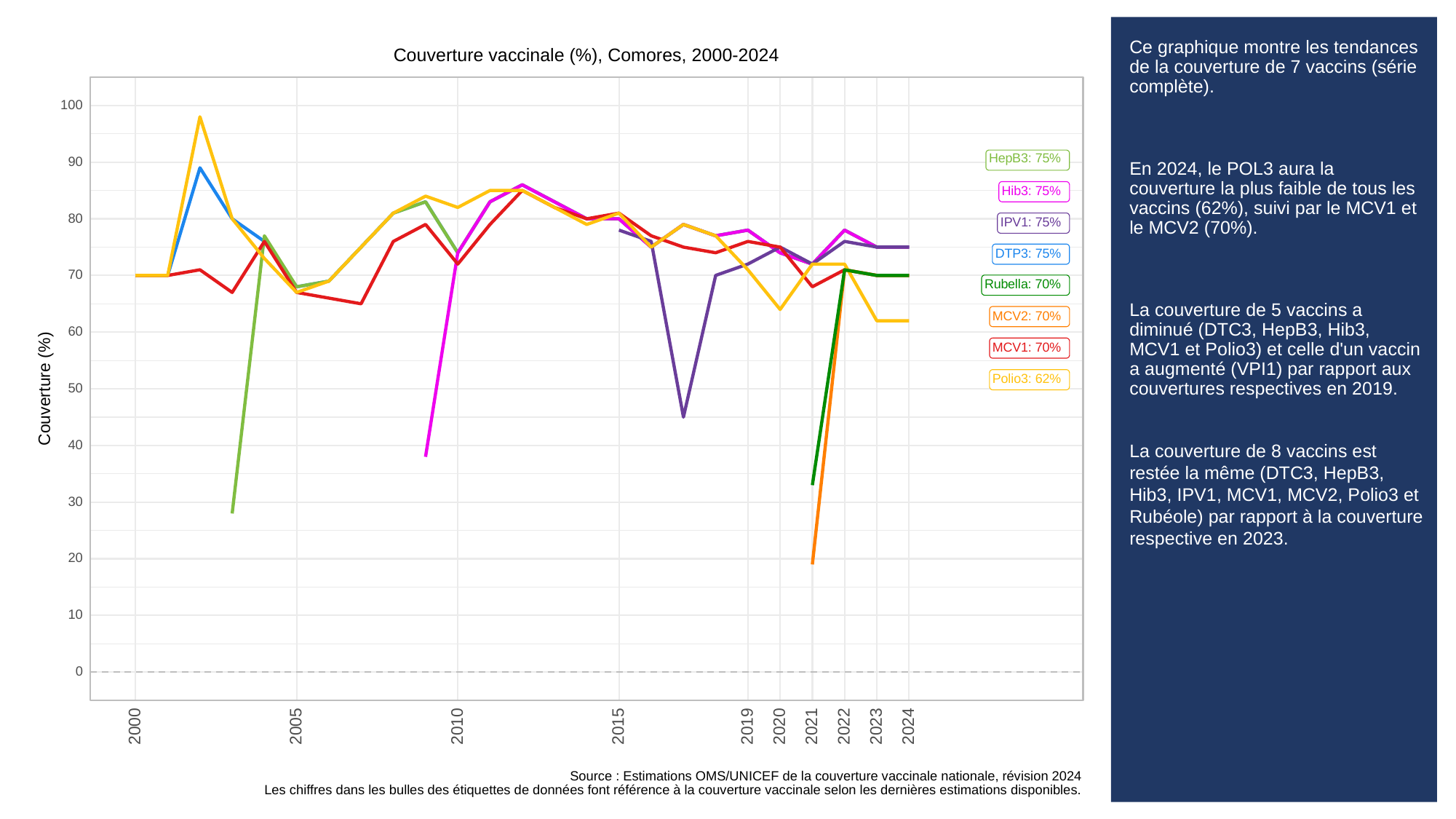

# Ce graphique montre les tendances de la couverture de 7 vaccins (série complète).

En 2024, le POL3 aura la couverture la plus faible de tous les vaccins (62%), suivi par le MCV1 et le MCV2 (70%).

La couverture de 5 vaccins a diminué (DTC3, HepB3, Hib3, MCV1 et Polio3) et celle d'un vaccin a augmenté (VPI1) par rapport aux couvertures respectives en 2019.

La couverture de 8 vaccins est restée la même (DTC3, HepB3, Hib3, IPV1, MCV1, MCV2, Polio3 et Rubéole) par rapport à la couverture respective en 2023.

Couverture vaccinale (%), Comores, 2000-2024

100

HepB3: 75%
90

Hib3: 75%

80
IPV1: 75%

DTP3: 75%

70

Rubella: 70%

MCV2: 70%

60

MCV1: 70%

Polio3: 62%
Couverture (%)
50

40

30

20

10

0

2023
2000
2005
2010
2015
2019
2020
2021
2022
2024
Source : Estimations OMS/UNICEF de la couverture vaccinale nationale, révision 2024
Les chiffres dans les bulles des étiquettes de données font référence à la couverture vaccinale selon les dernières estimations disponibles.